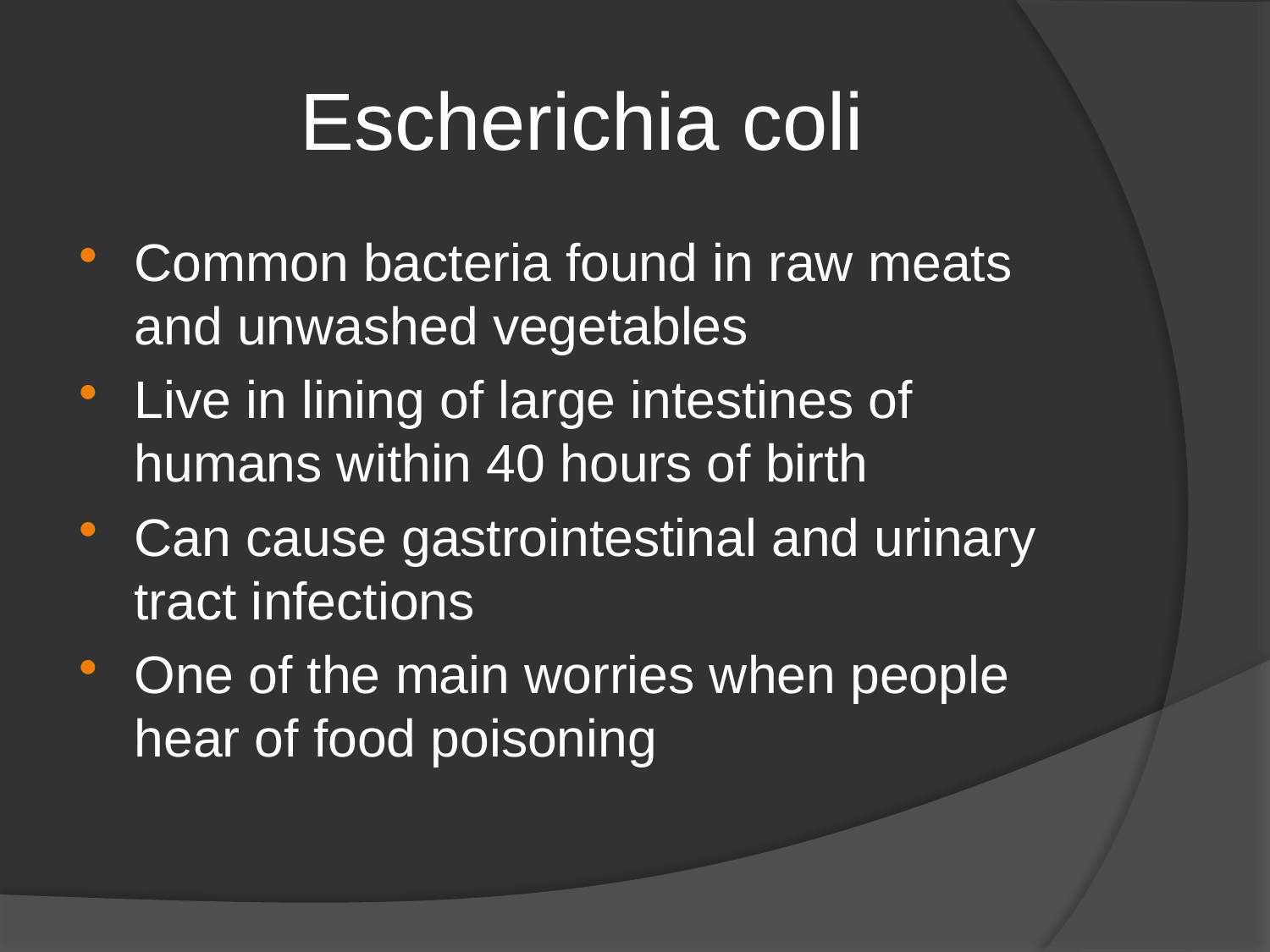

# Escherichia coli
Common bacteria found in raw meats and unwashed vegetables
Live in lining of large intestines of humans within 40 hours of birth
Can cause gastrointestinal and urinary tract infections
One of the main worries when people hear of food poisoning